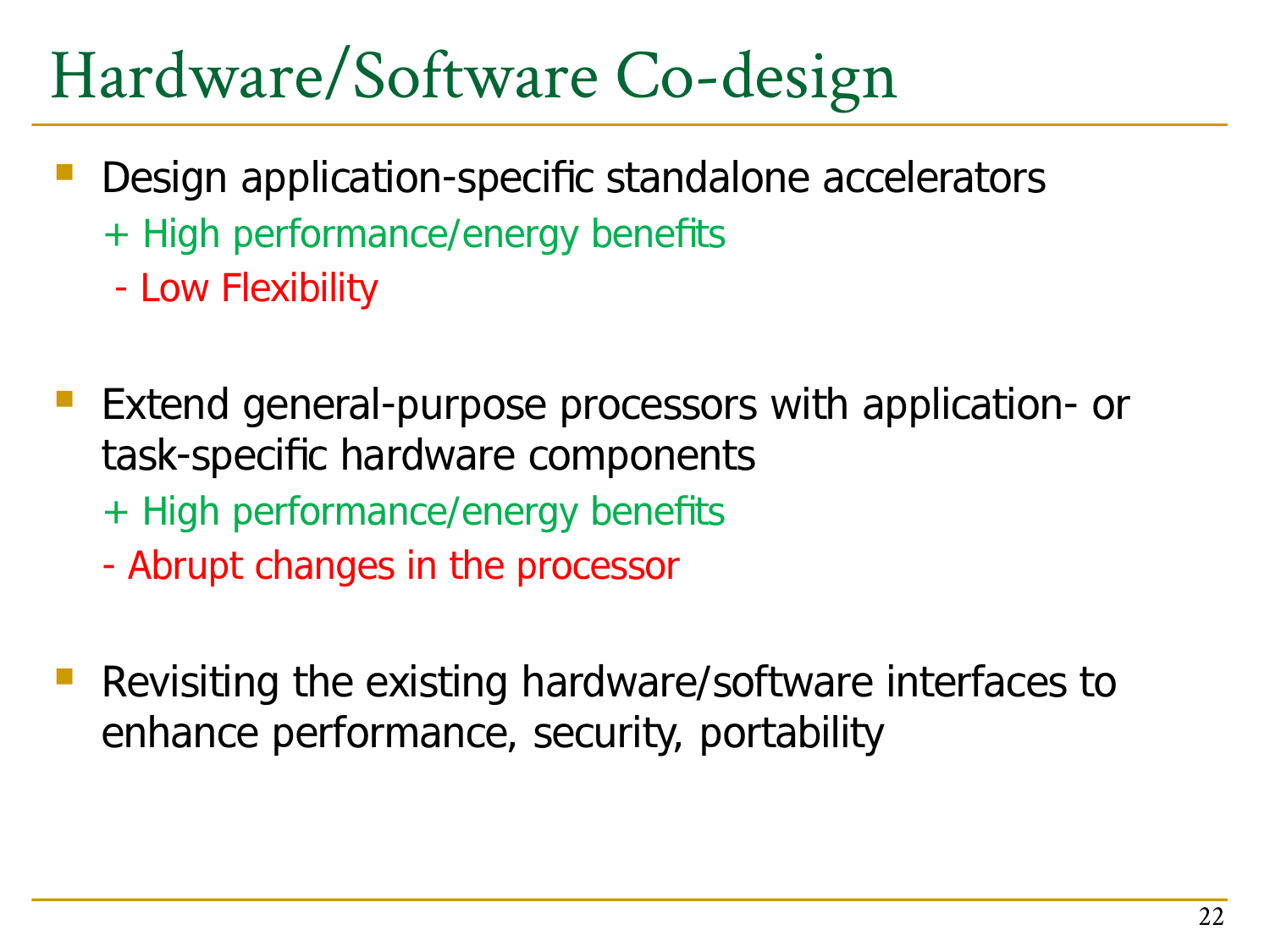

# Hardware/Software Co-design

Design application-specific standalone accelerators
    + High performance/energy benefits
 - Low Flexibility

Extend general-purpose processors with application- or task-specific hardware components
+ High performance/energy benefits
- Abrupt changes in the processor

Revisiting the existing hardware/software interfaces to enhance performance, security, portability

22